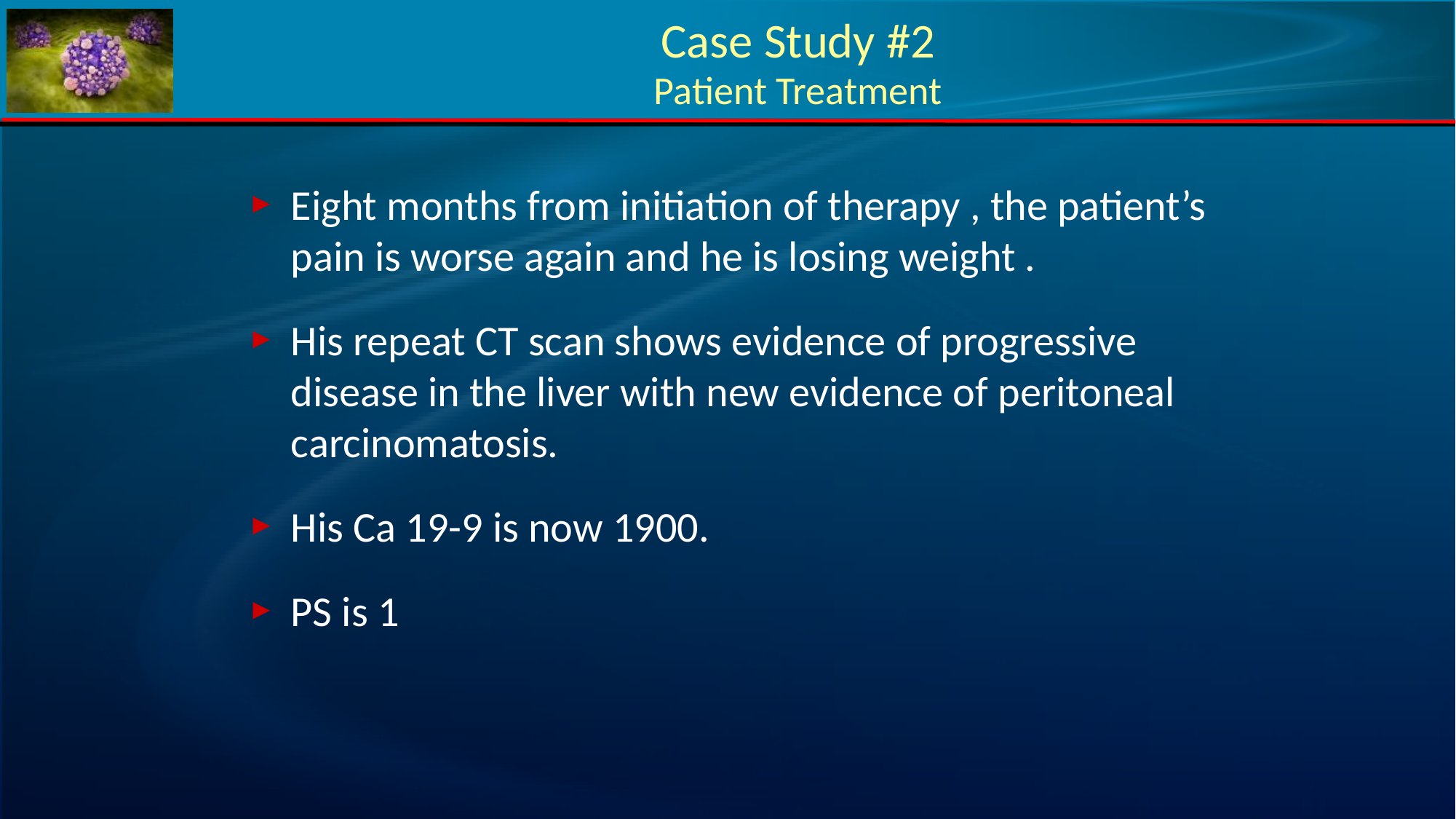

Case Study #2
Patient Treatment
Eight months from initiation of therapy , the patient’s pain is worse again and he is losing weight .
His repeat CT scan shows evidence of progressive disease in the liver with new evidence of peritoneal carcinomatosis.
His Ca 19-9 is now 1900.
PS is 1